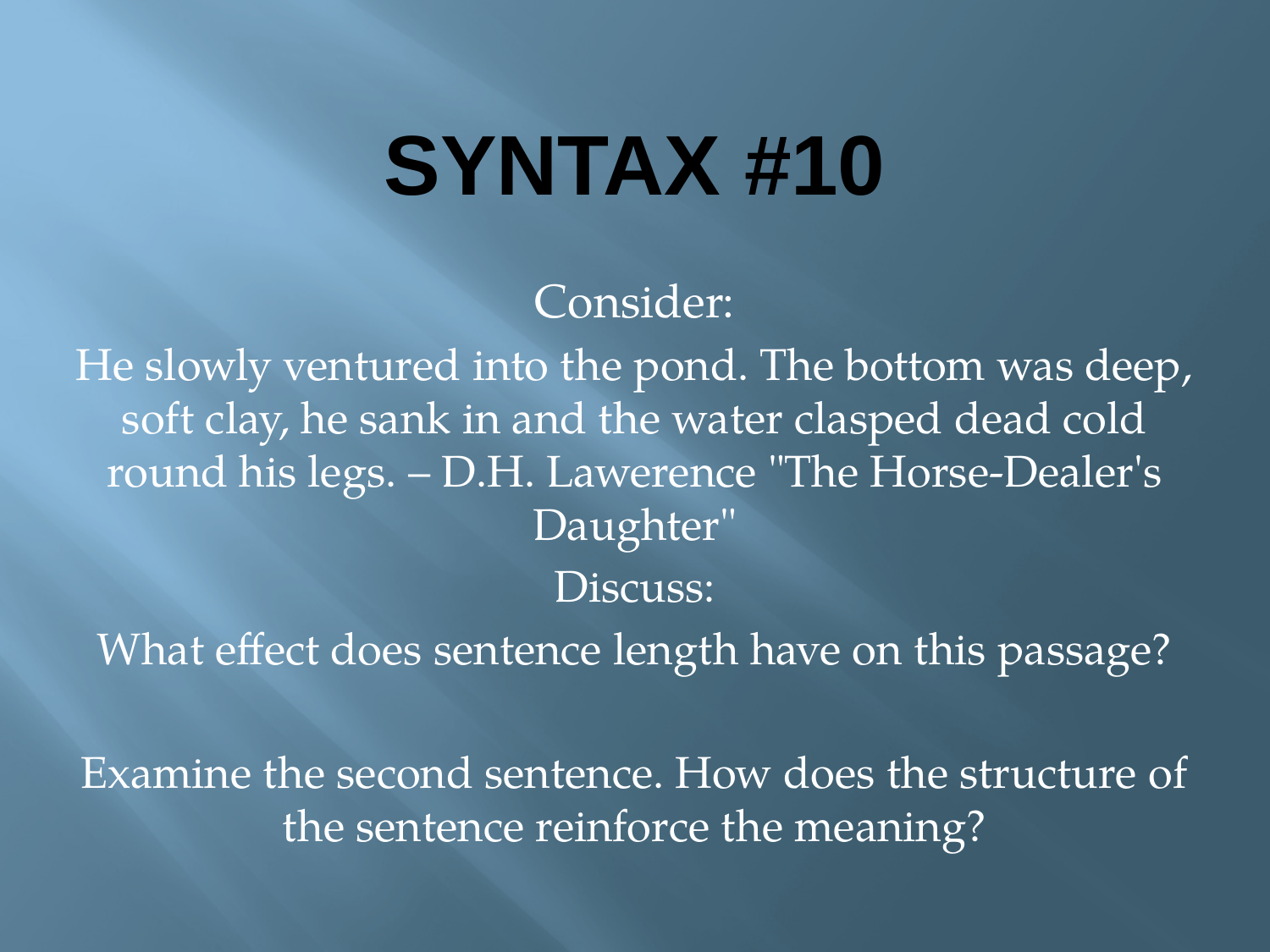

# Syntax #10
Consider:
He slowly ventured into the pond. The bottom was deep, soft clay, he sank in and the water clasped dead cold round his legs. – D.H. Lawerence "The Horse-Dealer's Daughter"
Discuss:
What effect does sentence length have on this passage?

Examine the second sentence. How does the structure of the sentence reinforce the meaning?